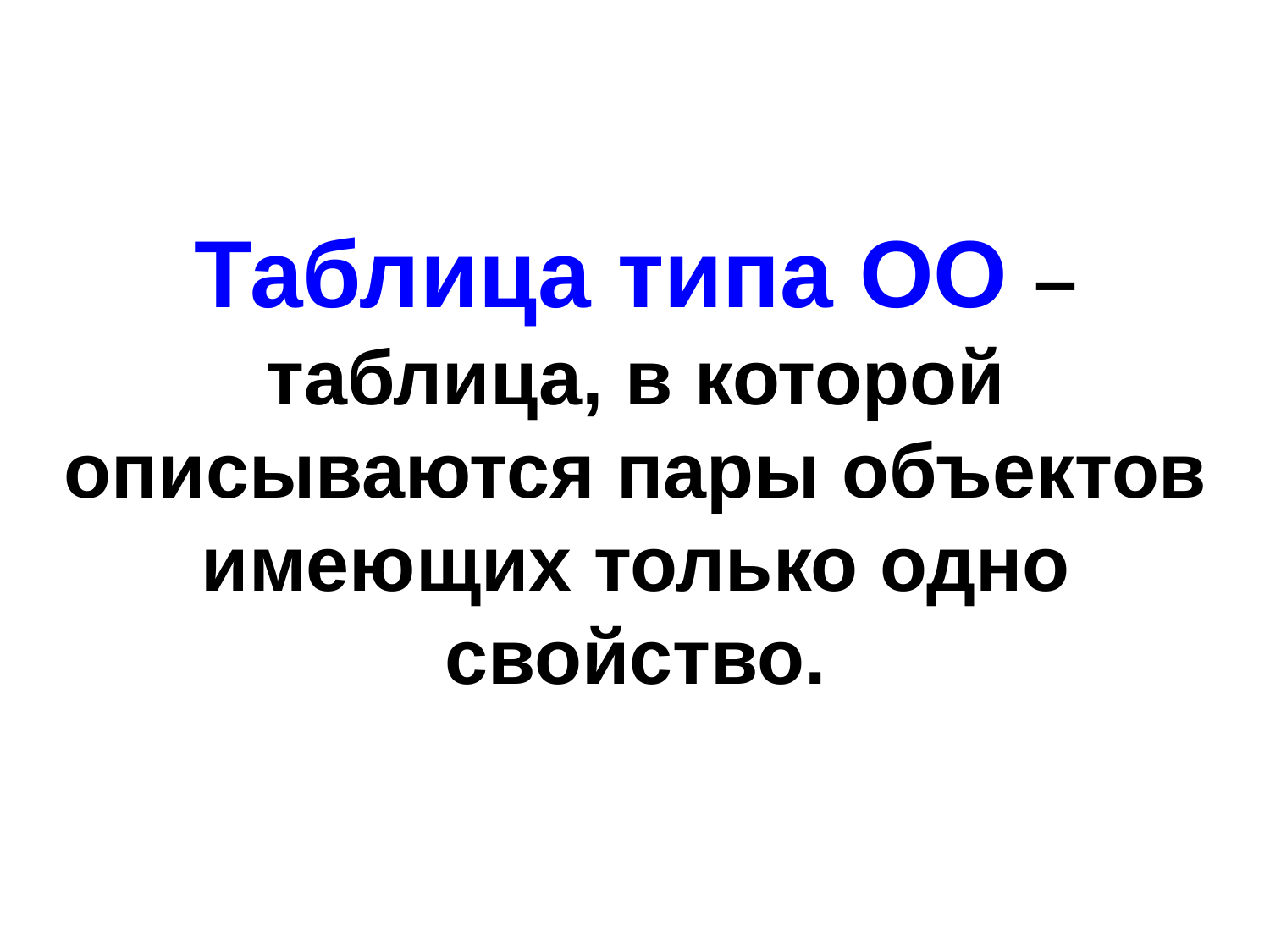

# Таблица типа ОО – таблица, в которой описываются пары объектов имеющих только одно свойство.